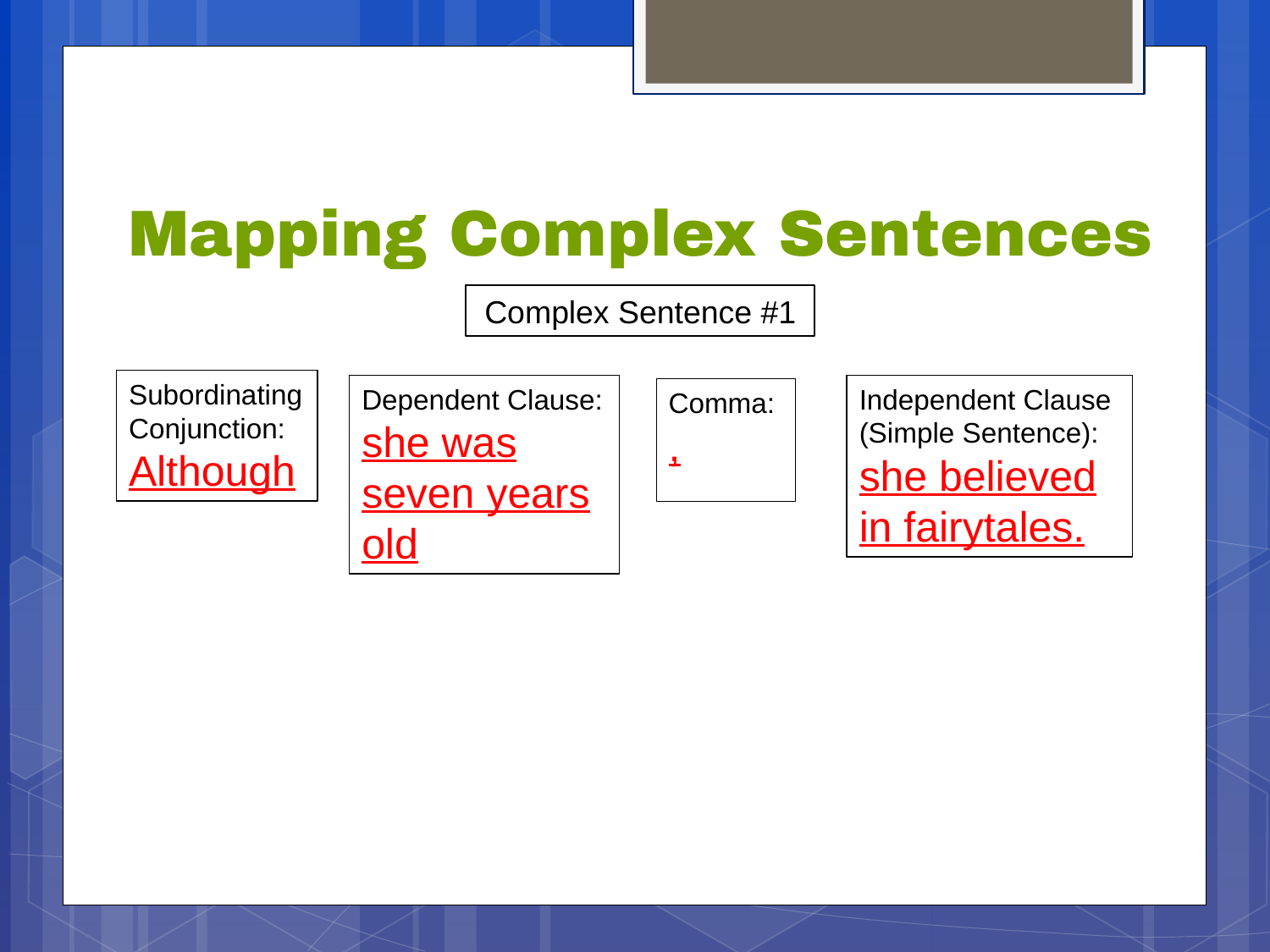

# Mapping Complex Sentences
Complex Sentence #1
Subordinating Conjunction:  Although
Dependent Clause:
she was seven years old
Independent Clause (Simple Sentence): she believed in fairytales.
Comma: ,